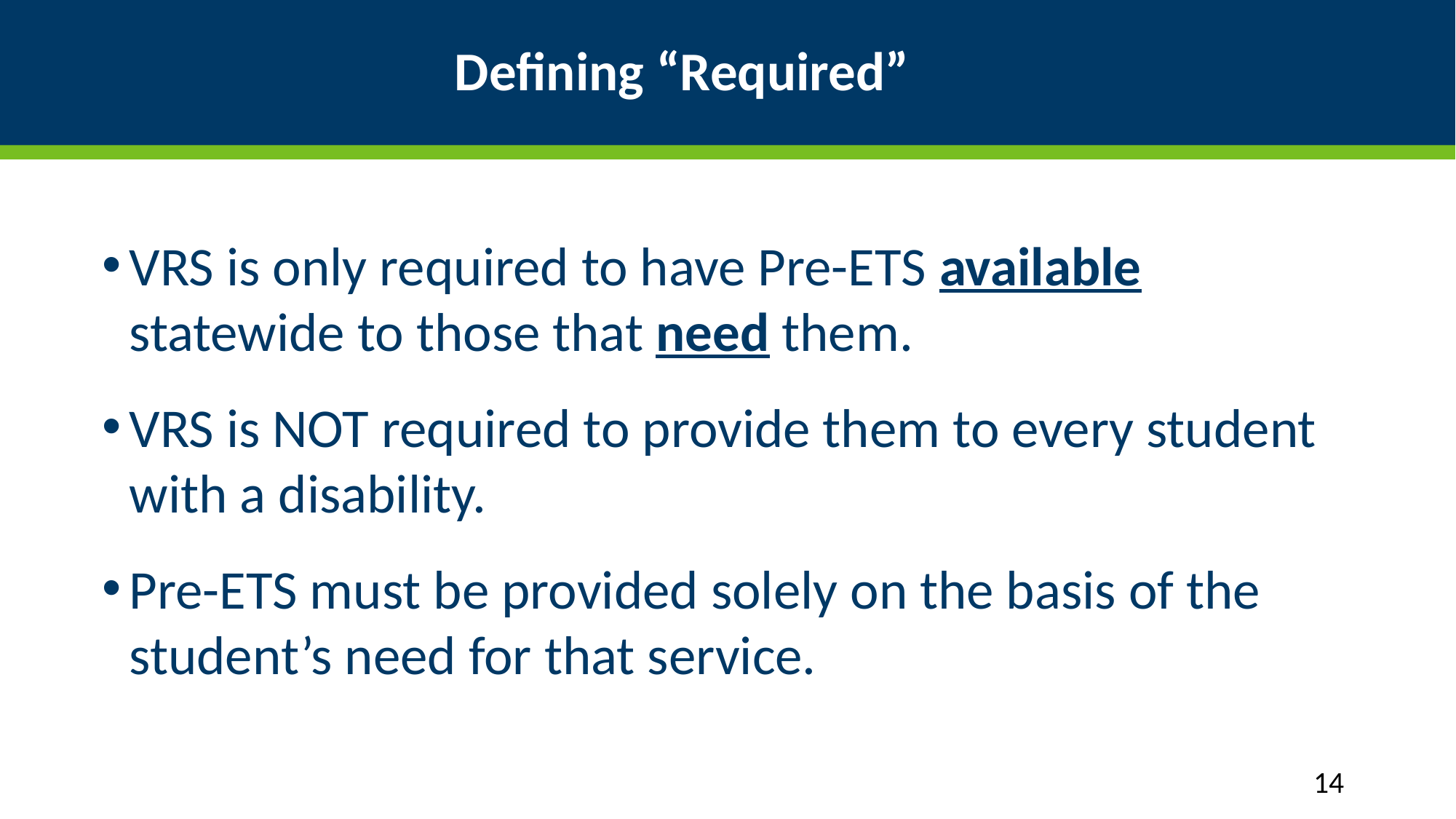

# Defining “Required”
VRS is only required to have Pre-ETS available statewide to those that need them.
VRS is NOT required to provide them to every student with a disability.
Pre-ETS must be provided solely on the basis of the student’s need for that service.
14